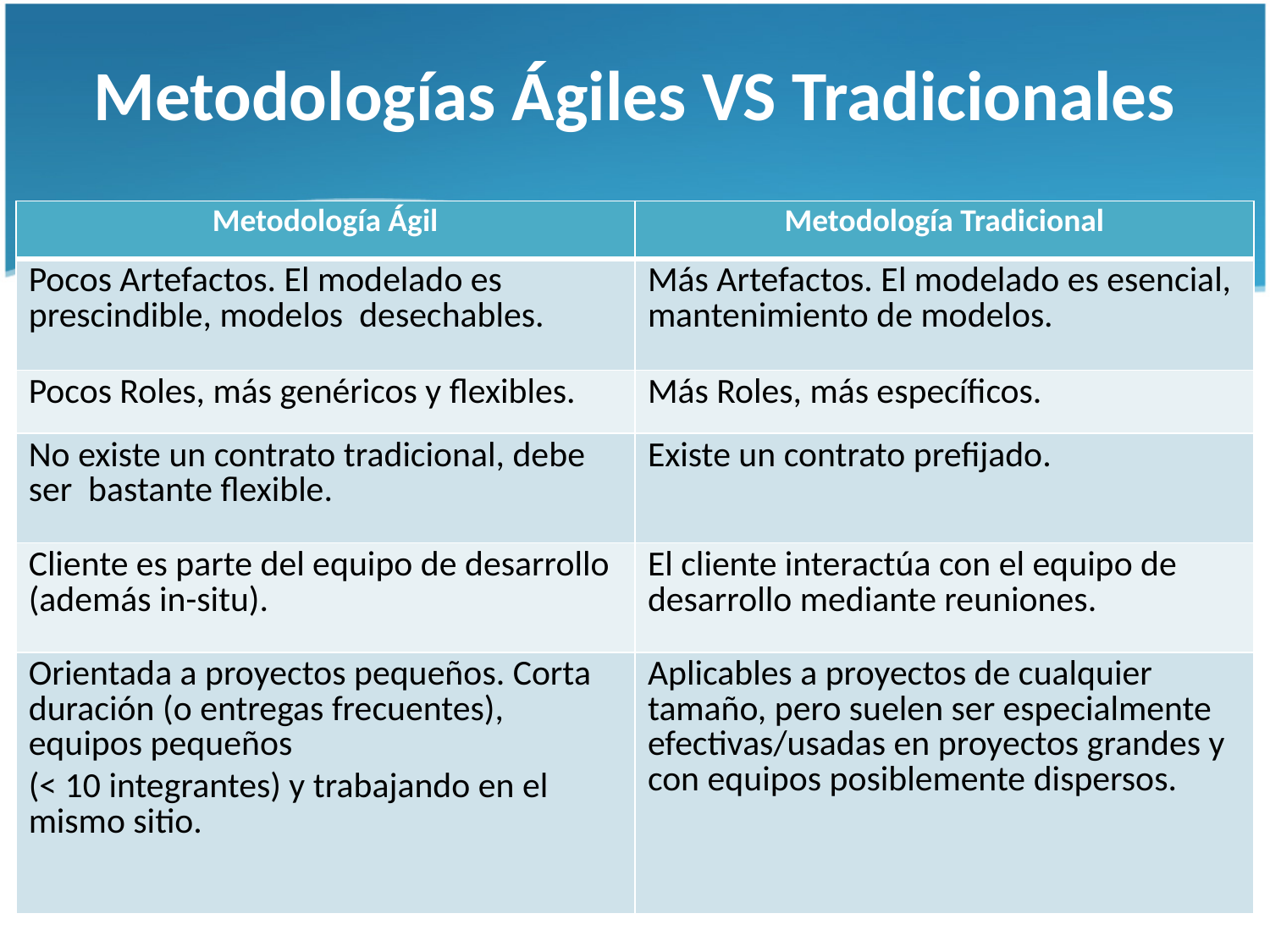

# Metodologías Ágiles VS Tradicionales
| Metodología Ágil | Metodología Tradicional |
| --- | --- |
| Pocos Artefactos. El modelado es prescindible, modelos desechables. | Más Artefactos. El modelado es esencial, mantenimiento de modelos. |
| Pocos Roles, más genéricos y flexibles. | Más Roles, más específicos. |
| No existe un contrato tradicional, debe ser bastante flexible. | Existe un contrato prefijado. |
| Cliente es parte del equipo de desarrollo (además in-situ). | El cliente interactúa con el equipo de desarrollo mediante reuniones. |
| Orientada a proyectos pequeños. Corta duración (o entregas frecuentes), equipos pequeños (< 10 integrantes) y trabajando en el mismo sitio. | Aplicables a proyectos de cualquier tamaño, pero suelen ser especialmente efectivas/usadas en proyectos grandes y con equipos posiblemente dispersos. |